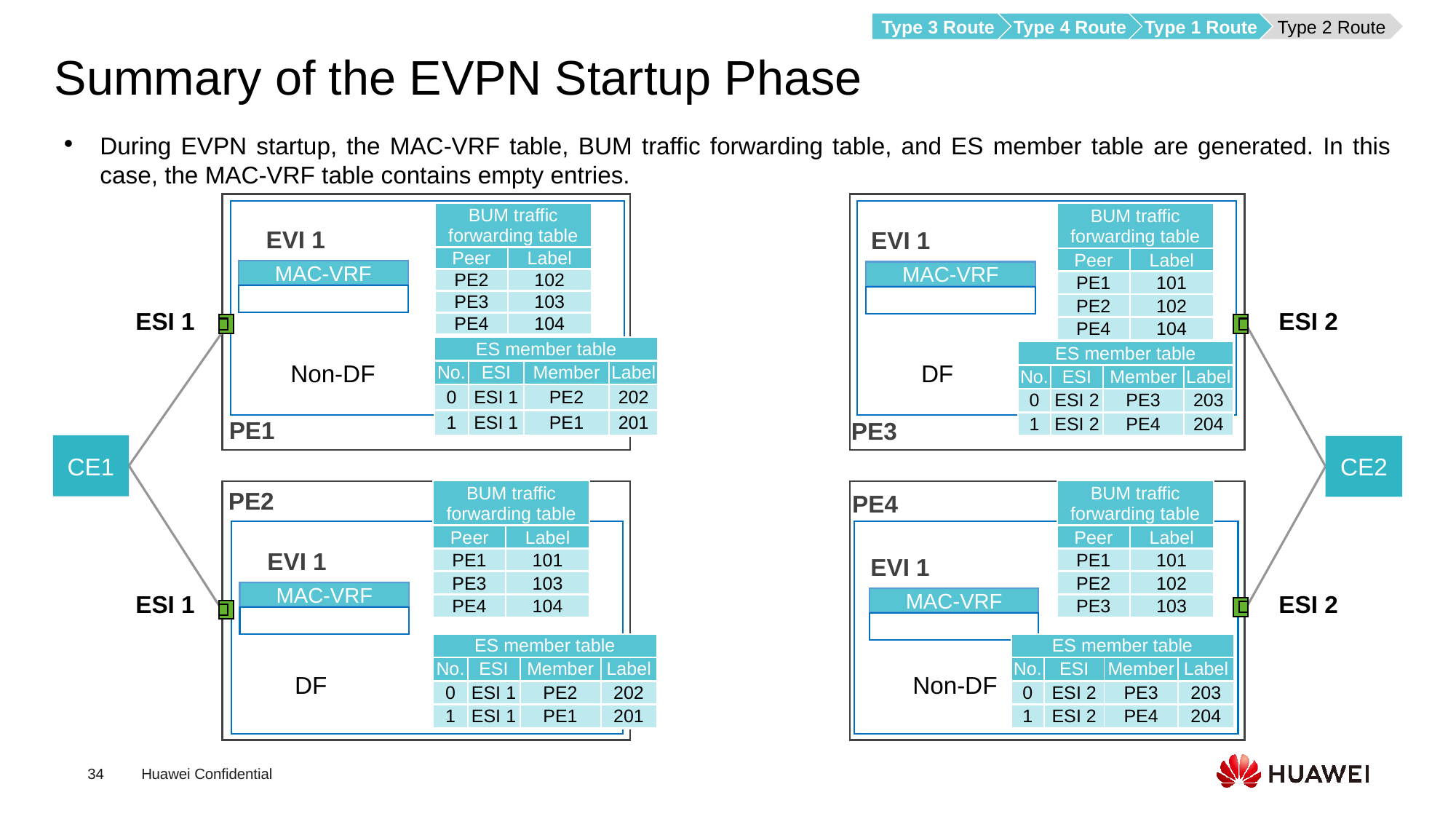

Type 3 Route
Type 4 Route
Type 1 Route
Type 2 Route
# Summary of the EVPN Startup Phase
During EVPN startup, the MAC-VRF table, BUM traffic forwarding table, and ES member table are generated. In this case, the MAC-VRF table contains empty entries.

| BUM traffic forwarding table |  |
| --- | --- |
| Peer | Label |
| PE2 | 102 |
| PE3 | 103 |
| PE4 | 104 |
| BUM traffic forwarding table |  |
| --- | --- |
| Peer | Label |
| PE1 | 101 |
| PE2 | 102 |
| PE4 | 104 |
EVI 1
EVI 1
MAC-VRF
MAC-VRF

ESI 1
ESI 2

| ES member table |  |  |  |
| --- | --- | --- | --- |
| No. | ESI | Member | Label |
| 0 | ESI 1 | PE2 | 202 |
| 1 | ESI 1 | PE1 | 201 |
| ES member table |  |  |  |
| --- | --- | --- | --- |
| No. | ESI | Member | Label |
| 0 | ESI 2 | PE3 | 203 |
| 1 | ESI 2 | PE4 | 204 |
Non-DF
DF
PE1
PE3
CE1
CE2
PE2
| BUM traffic forwarding table |  |
| --- | --- |
| Peer | Label |
| PE1 | 101 |
| PE3 | 103 |
| PE4 | 104 |
| BUM traffic forwarding table |  |
| --- | --- |
| Peer | Label |
| PE1 | 101 |
| PE2 | 102 |
| PE3 | 103 |

PE4

EVI 1
EVI 1
MAC-VRF
ESI 1
ESI 2
MAC-VRF

| ES member table |  |  |  |
| --- | --- | --- | --- |
| No. | ESI | Member | Label |
| 0 | ESI 1 | PE2 | 202 |
| 1 | ESI 1 | PE1 | 201 |
| ES member table |  |  |  |
| --- | --- | --- | --- |
| No. | ESI | Member | Label |
| 0 | ESI 2 | PE3 | 203 |
| 1 | ESI 2 | PE4 | 204 |
DF
Non-DF